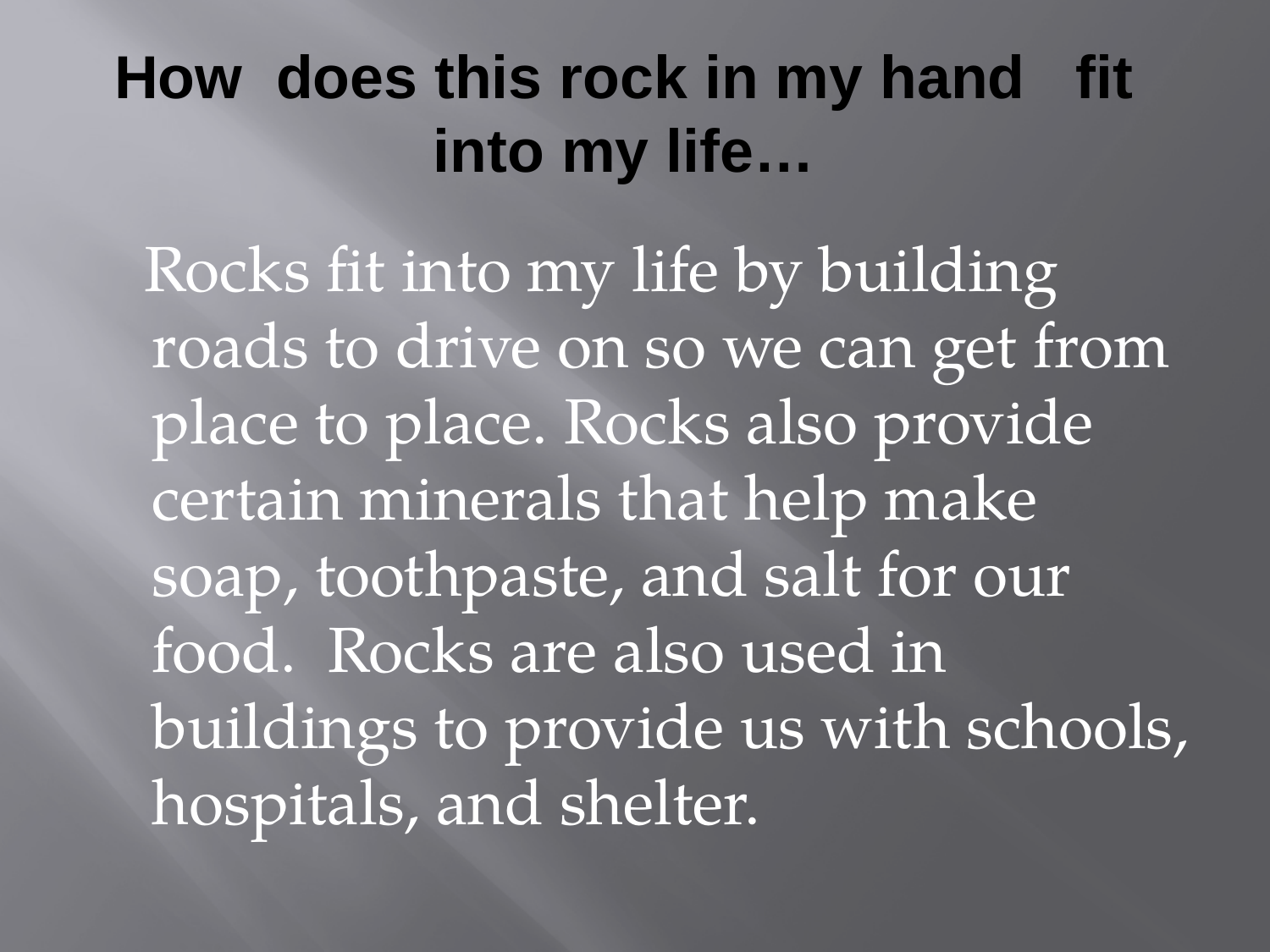

# How  does this rock in my hand   fit into my life…
    Rocks fit into my life by building roads to drive on so we can get from place to place. Rocks also provide certain minerals that help make soap, toothpaste, and salt for our food.  Rocks are also used in buildings to provide us with schools, hospitals, and shelter.